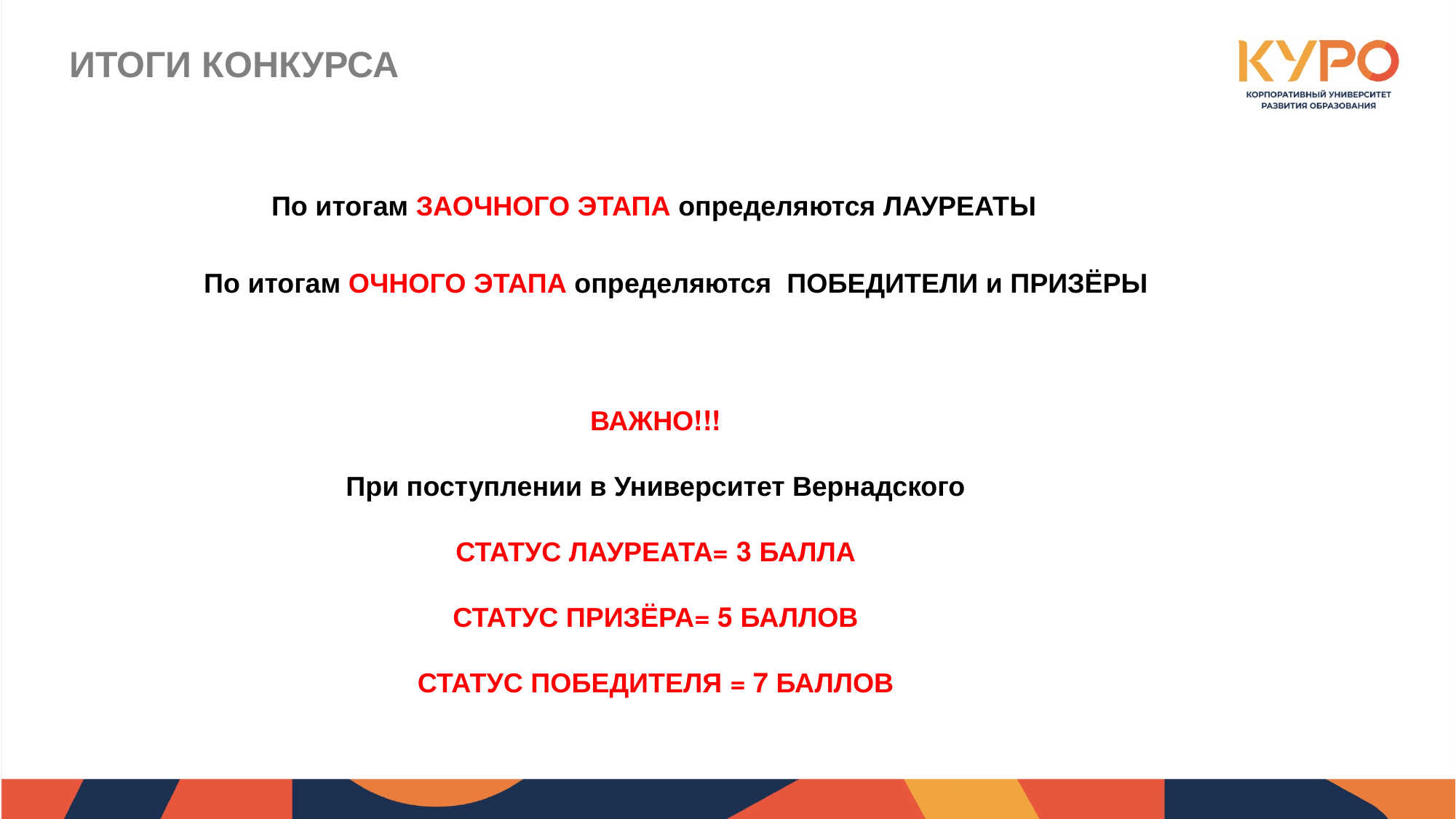

ИТОГИ КОНКУРСА
По итогам ЗАОЧНОГО ЭТАПА определяются ЛАУРЕАТЫ

По итогам ОЧНОГО ЭТАПА определяются  ПОБЕДИТЕЛИ и ПРИЗЁРЫ

ВАЖНО!!!

При поступлении в Университет Вернадского

СТАТУС ЛАУРЕАТА= 3 БАЛЛА

СТАТУС ПРИЗЁРА= 5 БАЛЛОВ

СТАТУС ПОБЕДИТЕЛЯ = 7 БАЛЛОВ